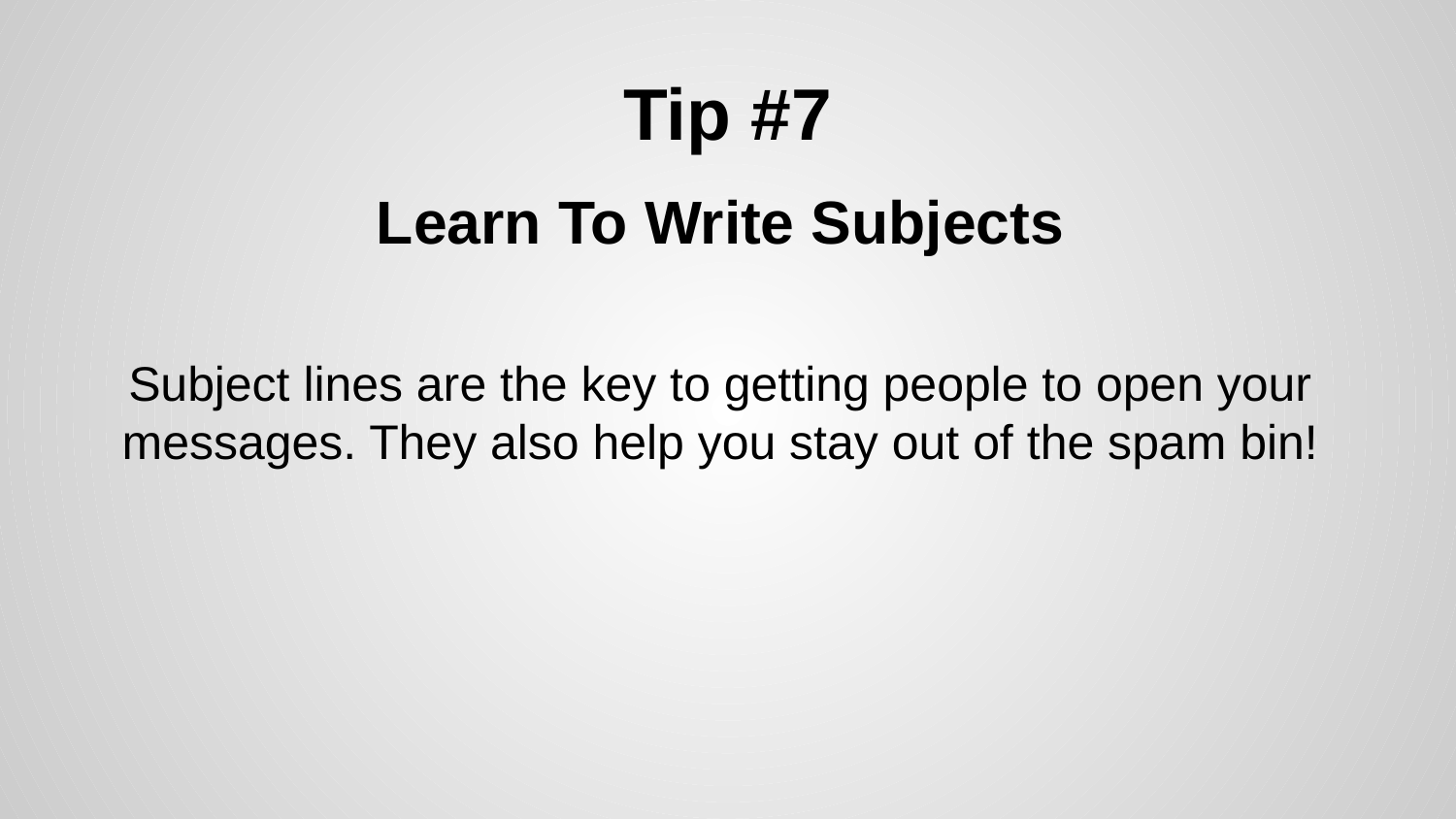

# Tip #7

Learn To Write Subjects

Subject lines are the key to getting people to open your messages. They also help you stay out of the spam bin!